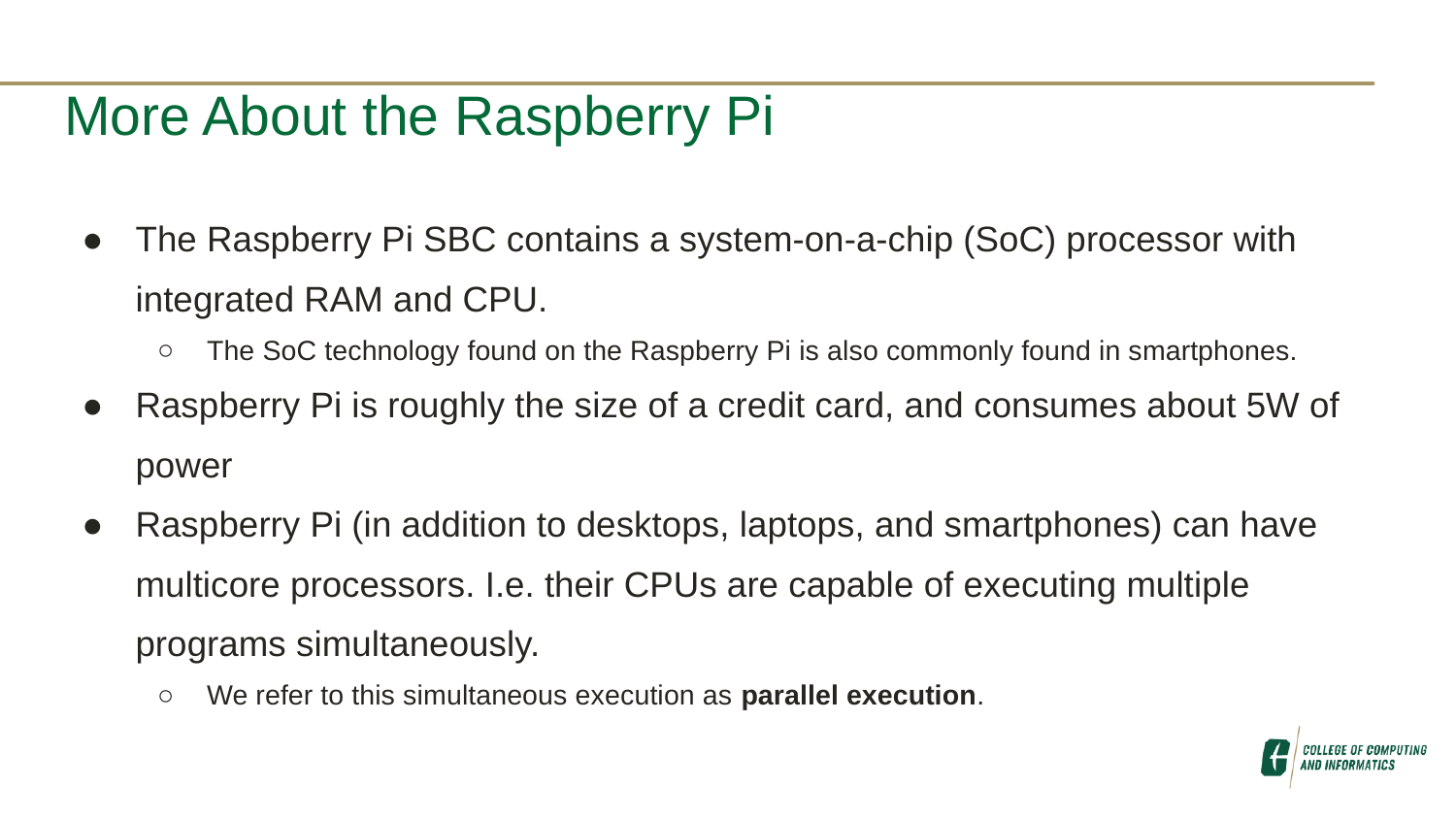

# More About the Raspberry Pi

The Raspberry Pi SBC contains a system-on-a-chip (SoC) processor with integrated RAM and CPU.
The SoC technology found on the Raspberry Pi is also commonly found in smartphones.
Raspberry Pi is roughly the size of a credit card, and consumes about 5W of power
Raspberry Pi (in addition to desktops, laptops, and smartphones) can have multicore processors. I.e. their CPUs are capable of executing multiple programs simultaneously.
We refer to this simultaneous execution as parallel execution.